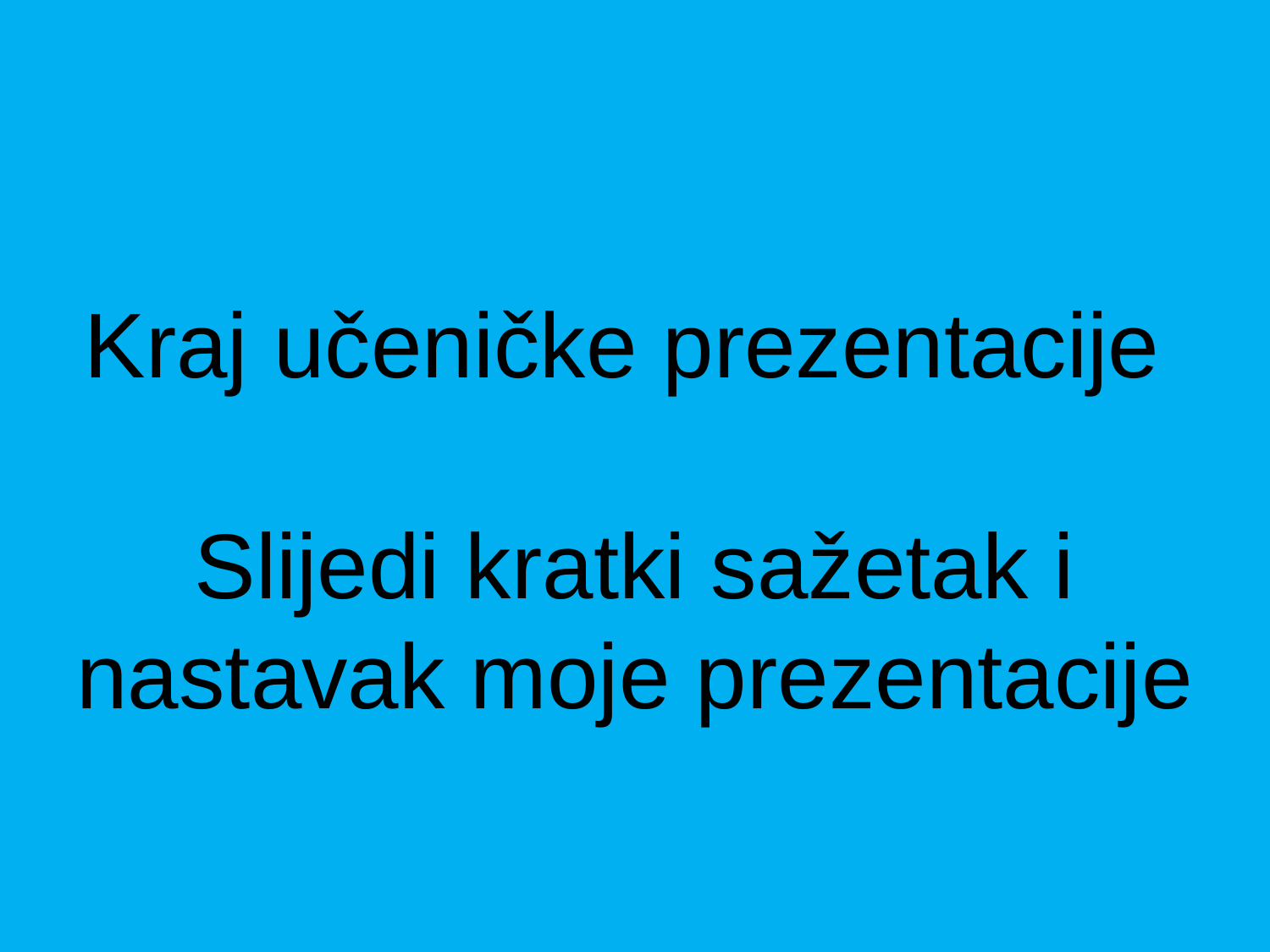

# Kraj učeničke prezentacije Slijedi kratki sažetak i nastavak moje prezentacije